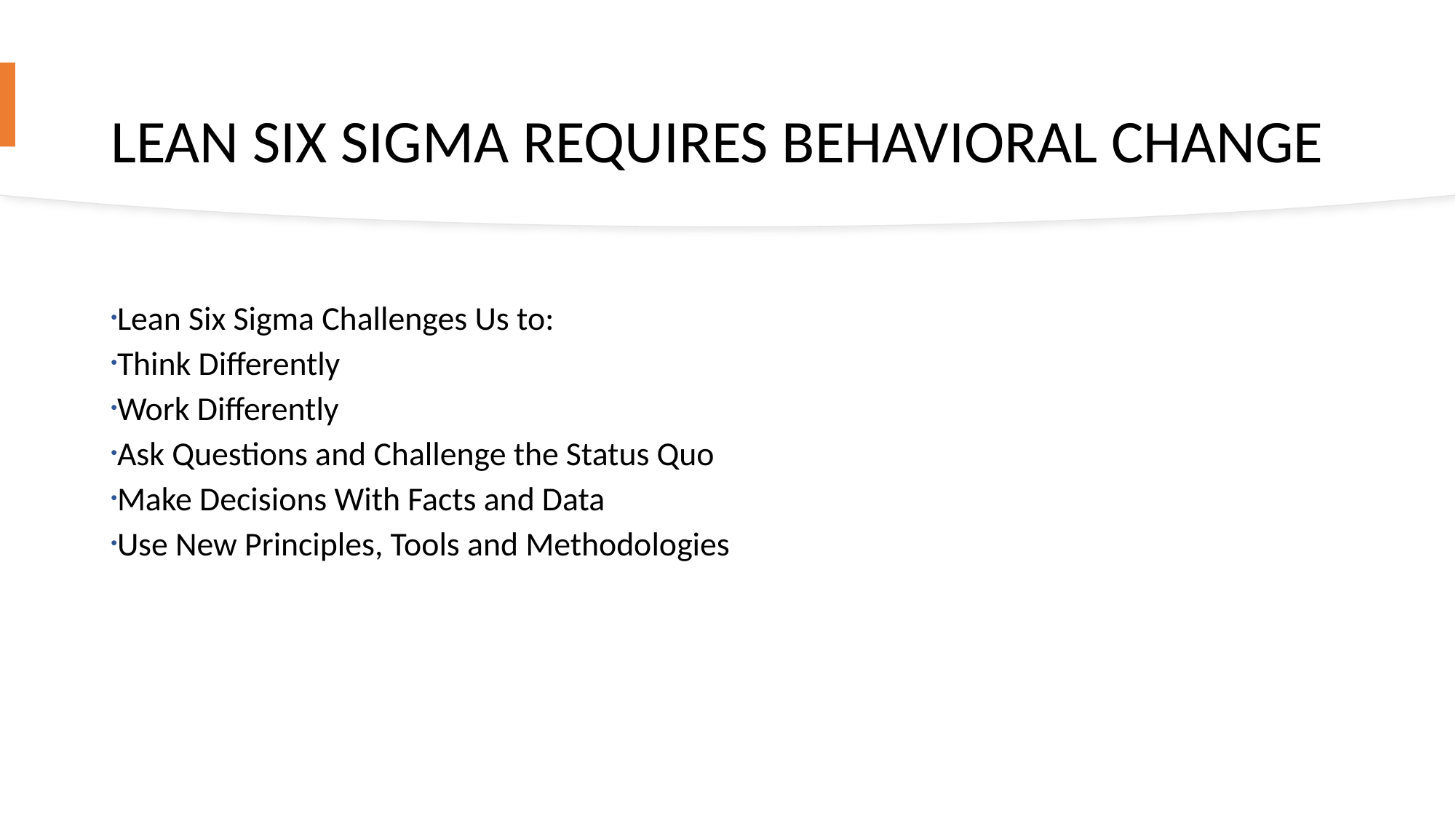

LEAN SIX SIGMA REQUIRES BEHAVIORAL CHANGE
Lean Six Sigma Challenges Us to:
Think Differently
Work Differently
Ask Questions and Challenge the Status Quo
Make Decisions With Facts and Data
Use New Principles, Tools and Methodologies